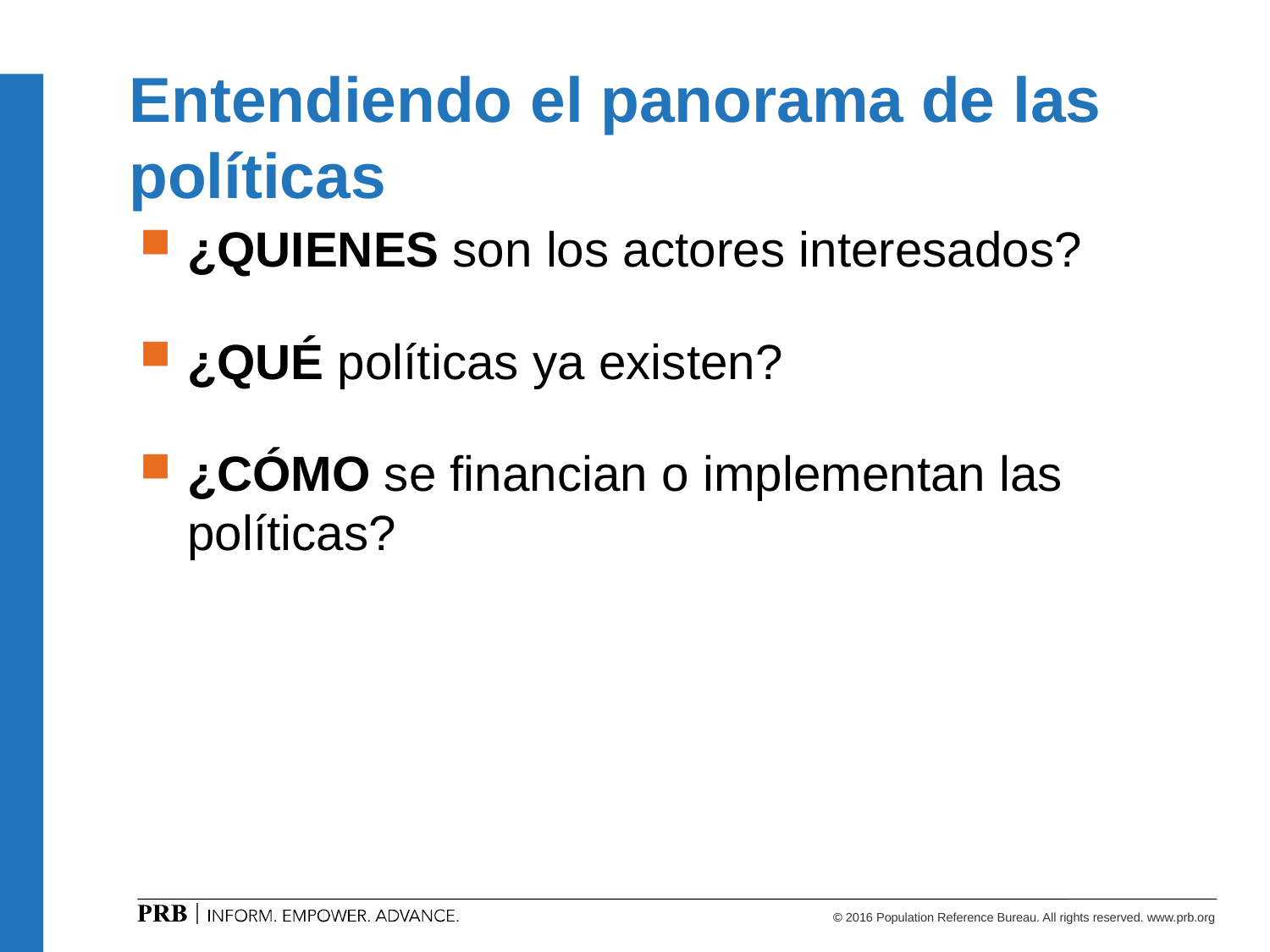

# Entendiendo el panorama de las políticas
¿QUIENES son los actores interesados?
¿QUÉ políticas ya existen?
¿CÓMO se financian o implementan las políticas?